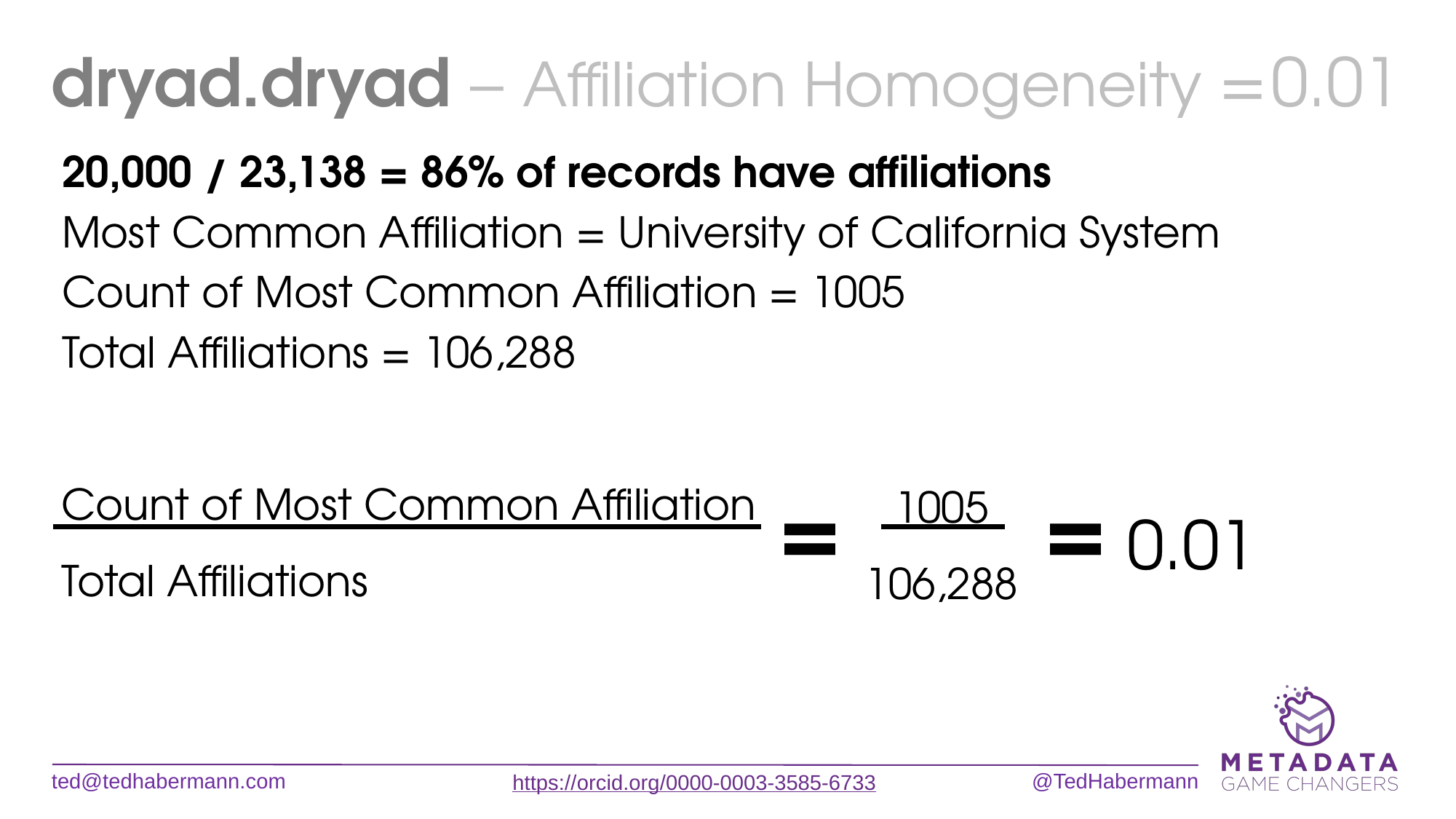

# dryad.dryad – Affiliation Homogeneity = 0.01
20,000 / 23,138 = 86% of records have affiliations
Most Common Affiliation = University of California System
Count of Most Common Affiliation = 1005
Total Affiliations = 106,288
Count of Most Common Affiliation
Total Affiliations
1005
106,288
0.01
=
=